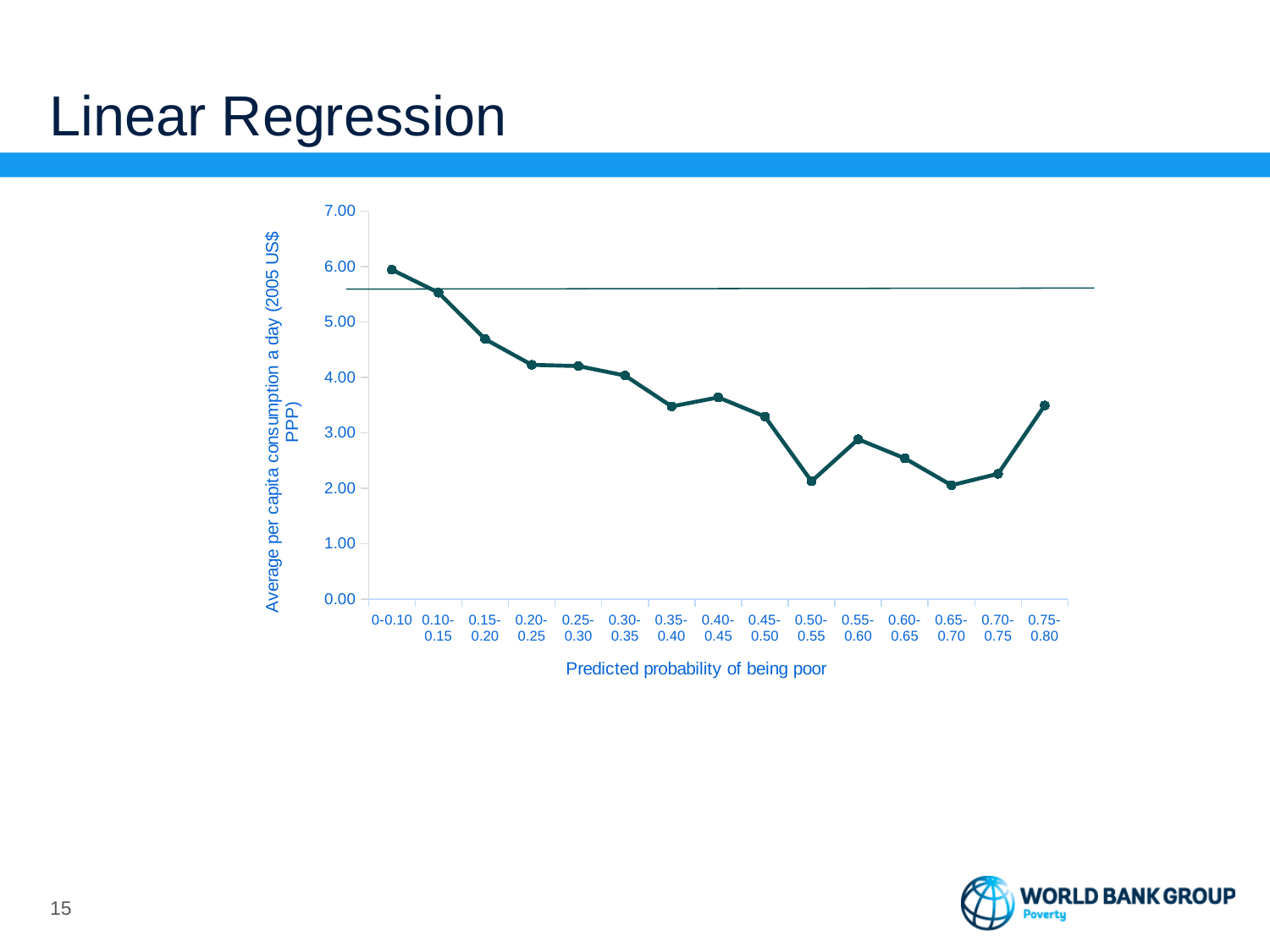

# Linear Regression

### Chart

| Category |  |
|---|---|
| 0-0.10 | 5.942332 |
| 0.10-0.15 | 5.530031 |
| 0.15-0.20 | 4.691382 |
| 0.20-0.25 | 4.227111 |
| 0.25-0.30 | 4.204803 |
| 0.30-0.35 | 4.034101 |
| 0.35-0.40 | 3.476584 |
| 0.40-0.45 | 3.639495 |
| 0.45-0.50 | 3.29386 |
| 0.50-0.55 | 2.124477 |
| 0.55-0.60 | 2.88418 |
| 0.60-0.65 | 2.539855 |
| 0.65-0.70 | 2.053963 |
| 0.70-0.75 | 2.260346 |
| 0.75-0.80 | 3.493826 |

Threshold of vulnerability defined as in LC-OJ: 10%
10% of chances of being poor defined at $5.56
43.7% population reported as vulnerable.

15